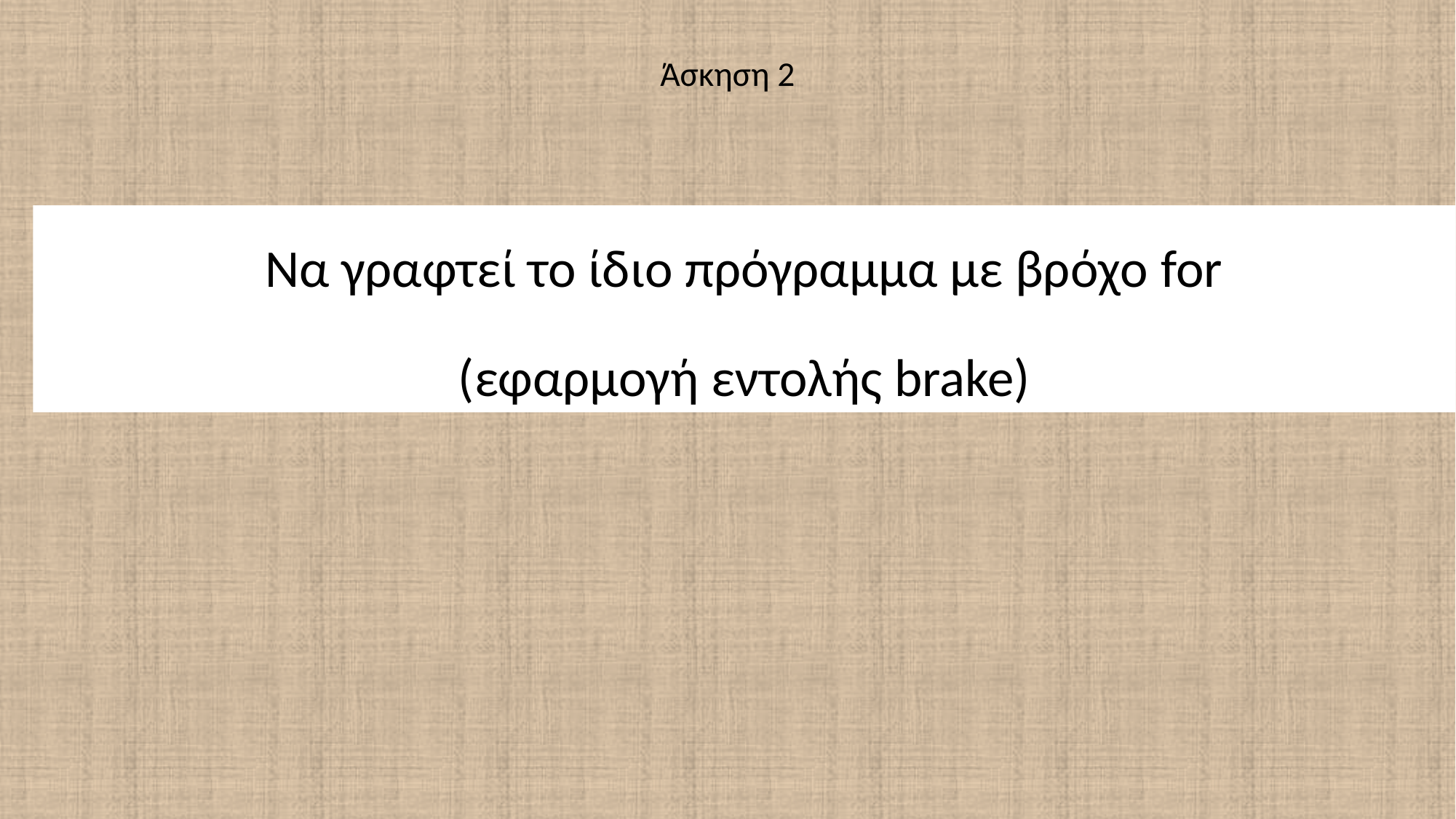

# Άσκηση 2
Να γραφτεί το ίδιο πρόγραμμα με βρόχο for
(εφαρμογή εντολής brake)